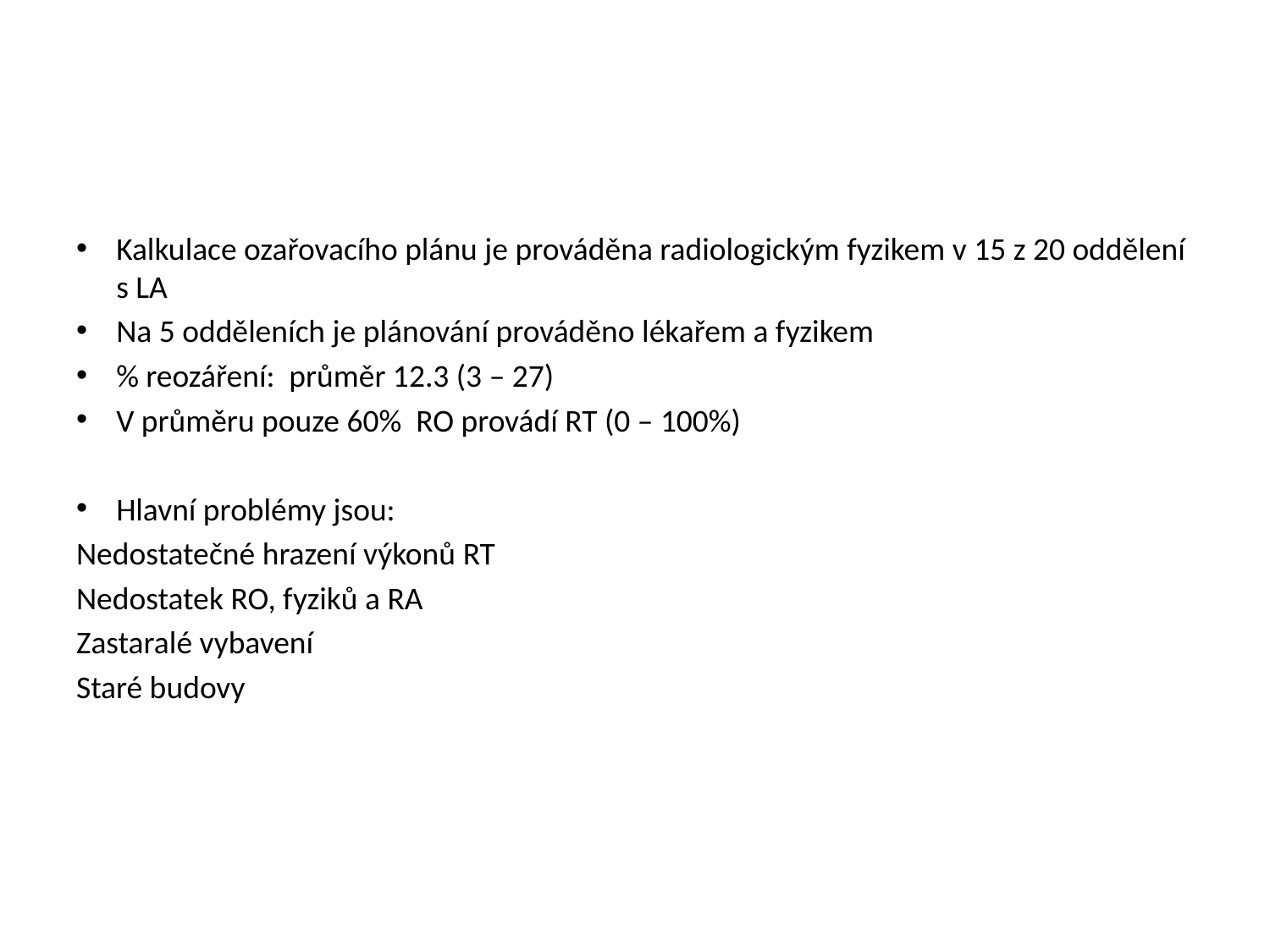

#
Kalkulace ozařovacího plánu je prováděna radiologickým fyzikem v 15 z 20 oddělení s LA
Na 5 odděleních je plánování prováděno lékařem a fyzikem
% reozáření:  průměr 12.3 (3 – 27)
V průměru pouze 60%  RO provádí RT (0 – 100%)

Hlavní problémy jsou:
Nedostatečné hrazení výkonů RT
Nedostatek RO, fyziků a RA
Zastaralé vybavení
Staré budovy